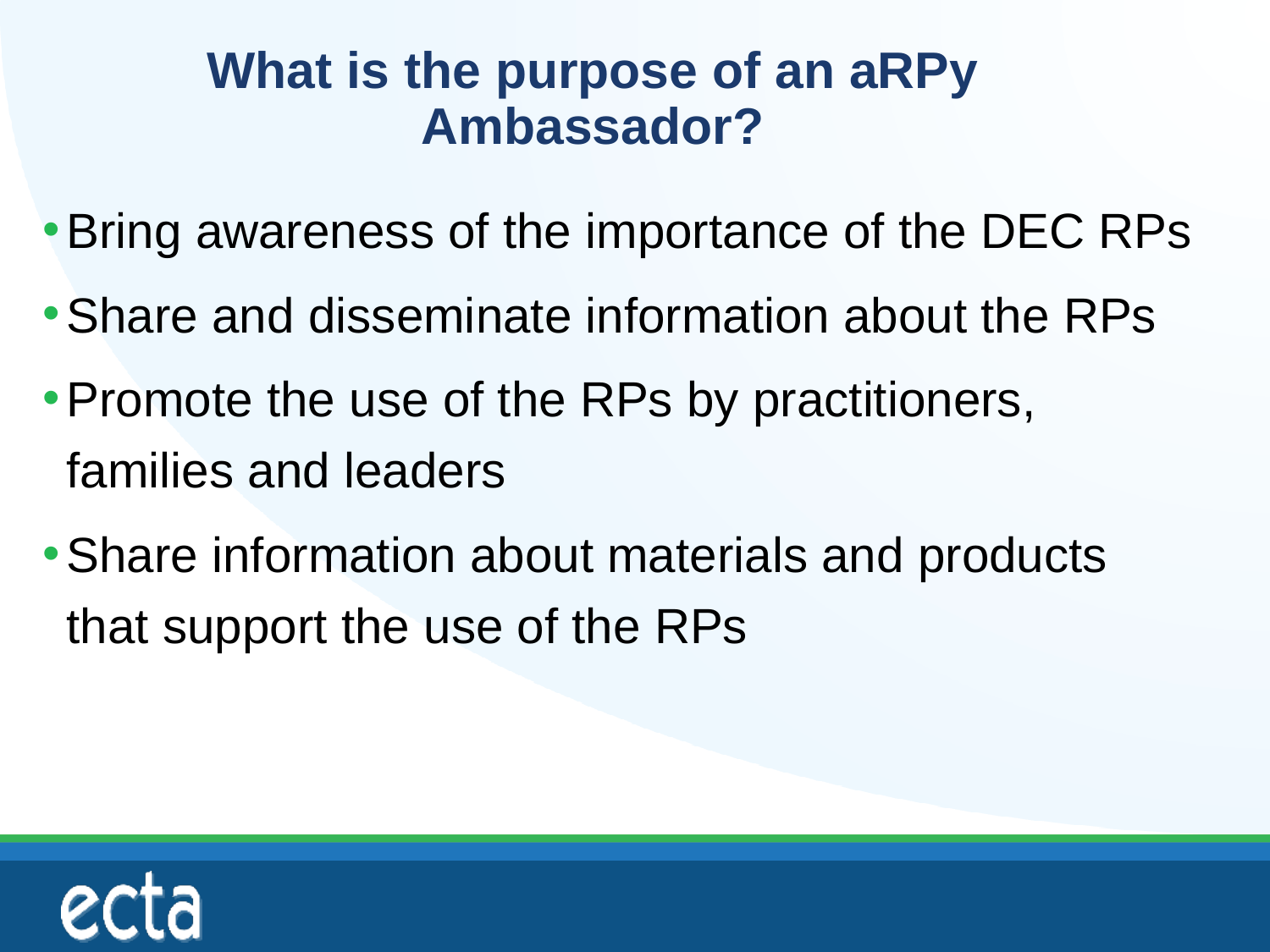

# What is the purpose of an aRPy Ambassador?

Bring awareness of the importance of the DEC RPs
Share and disseminate information about the RPs
Promote the use of the RPs by practitioners, families and leaders
Share information about materials and products that support the use of the RPs